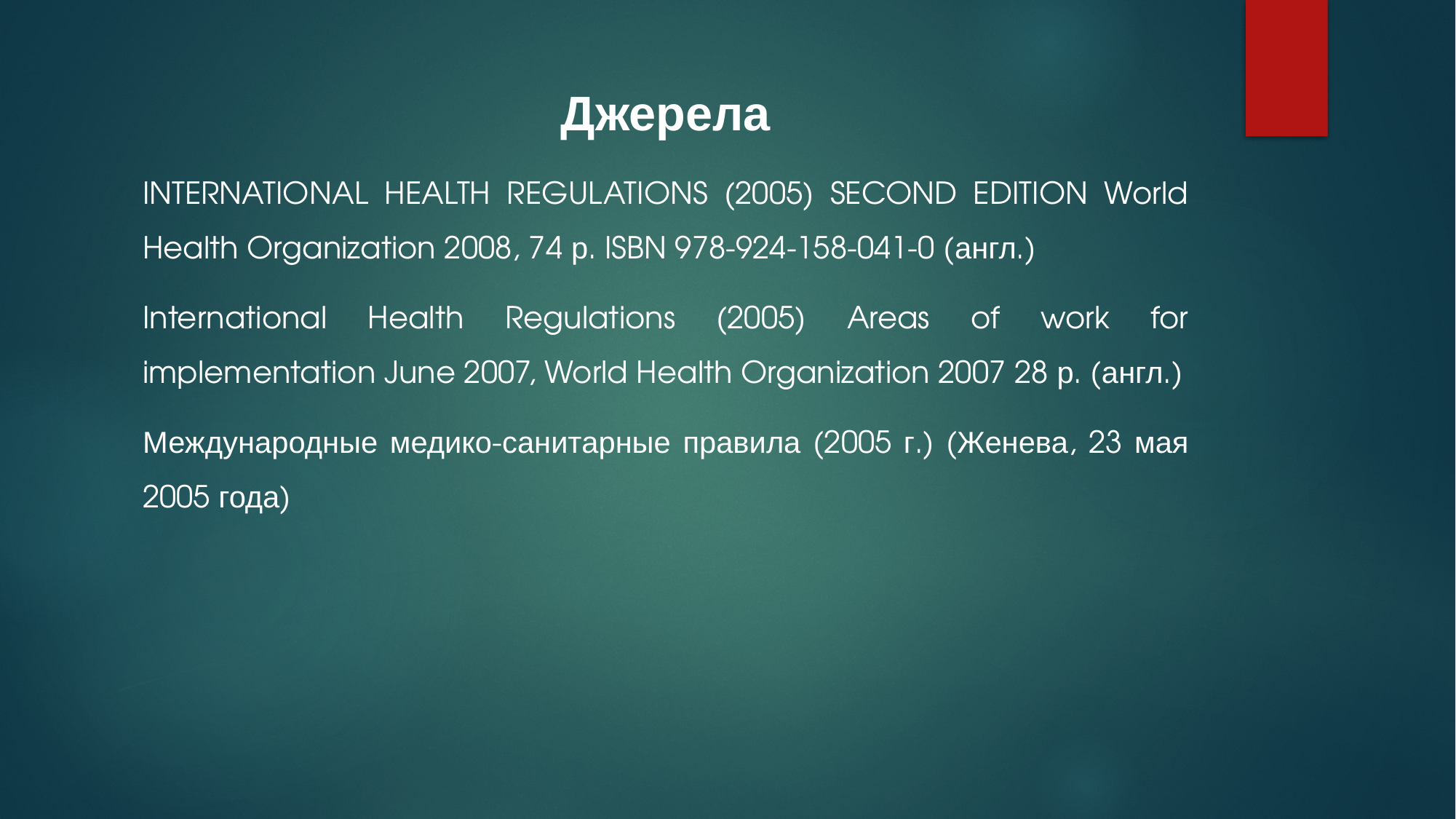

Джерела
INTERNATIONAL HEALTH REGULATIONS (2005) SECOND EDITION World Health Organization 2008, 74 р. ISBN 978-924-158-041-0 (англ.)
International Health Regulations (2005) Areas of work for implementation June 2007, World Health Organization 2007 28 р. (англ.)
Международные медико-санитарные правила (2005 г.) (Женева, 23 мая 2005 года)